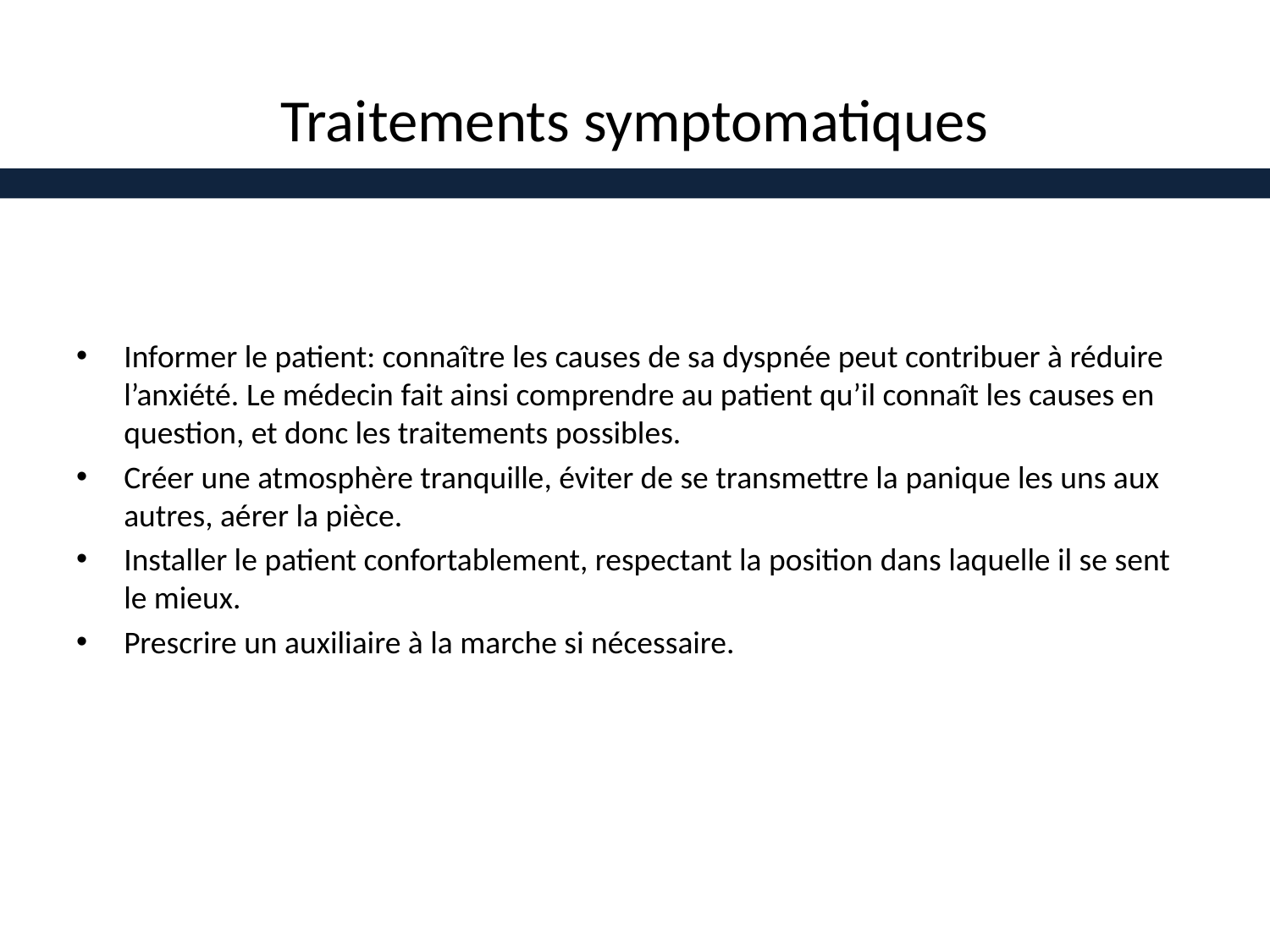

# Traitements symptomatiques

Informer le patient: connaître les causes de sa dyspnée peut contribuer à réduire l’anxiété. Le médecin fait ainsi comprendre au patient qu’il connaît les causes en question, et donc les traitements possibles.
Créer une atmosphère tranquille, éviter de se transmettre la panique les uns aux autres, aérer la pièce.
Installer le patient confortablement, respectant la position dans laquelle il se sent le mieux.
Prescrire un auxiliaire à la marche si nécessaire.